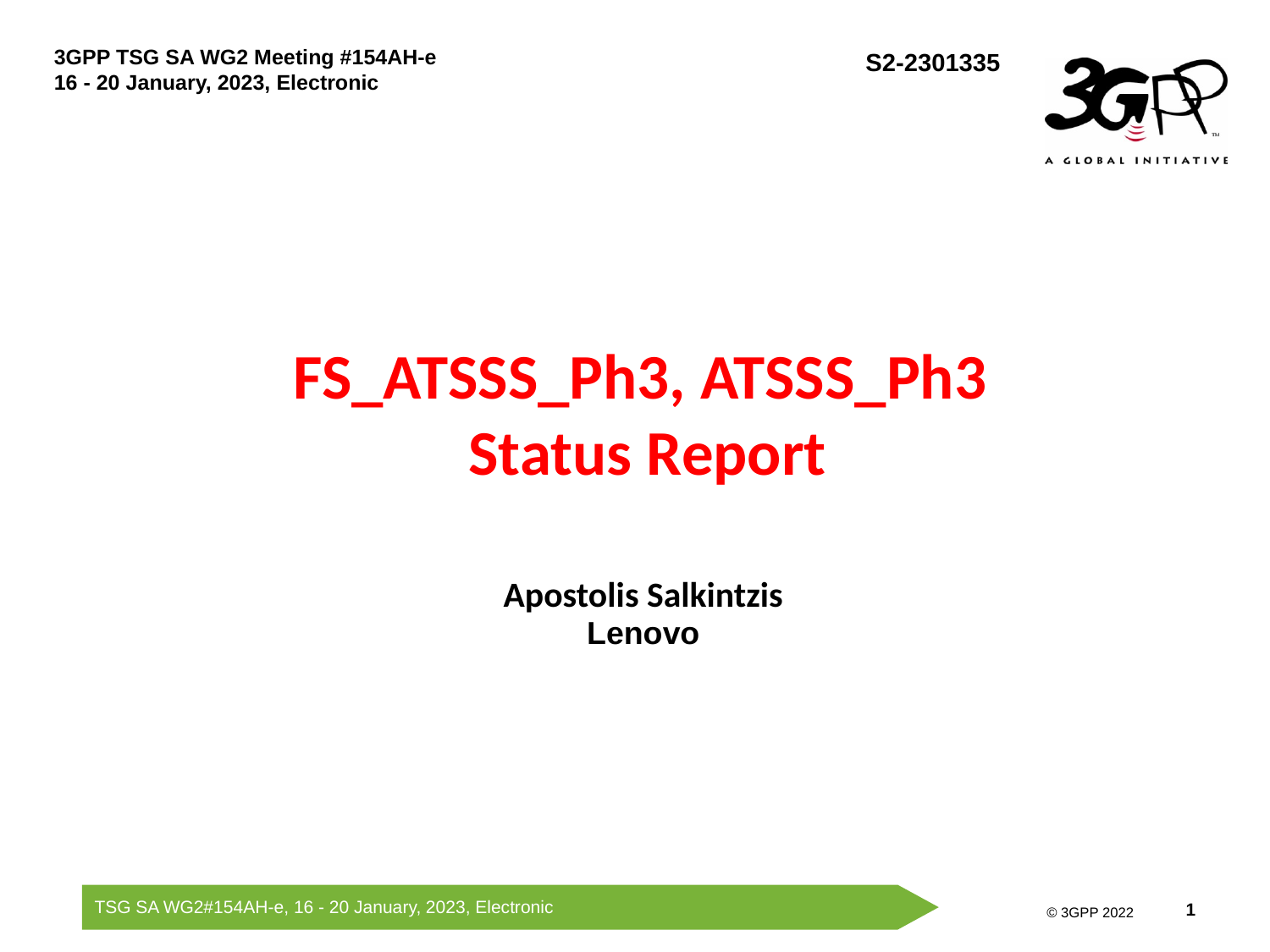

# FS_ATSSS_Ph3, ATSSS_Ph3 Status Report
Apostolis Salkintzis
Lenovo